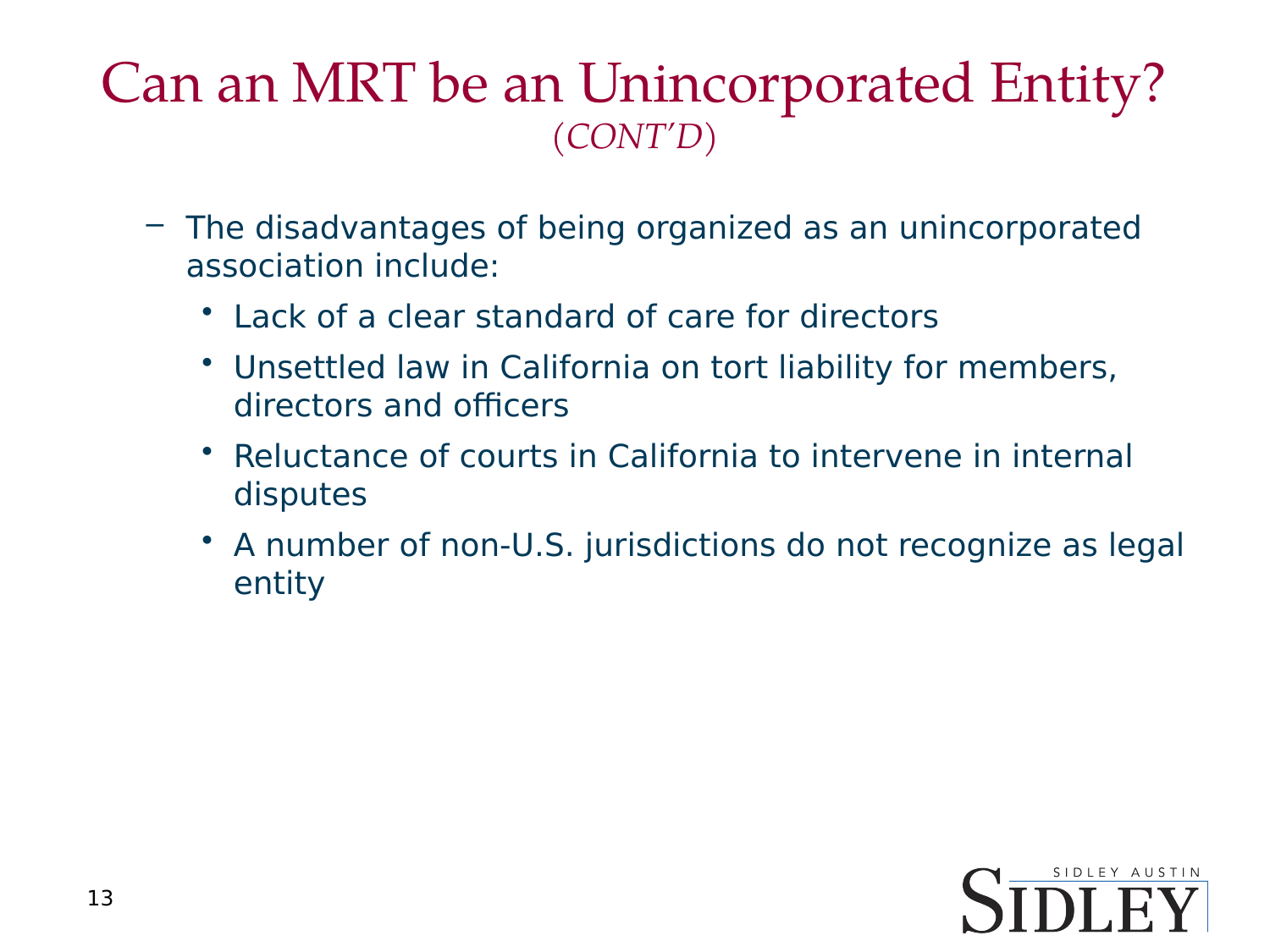

# Can an MRT be an Unincorporated Entity? (CONT’D)
The disadvantages of being organized as an unincorporated association include:
Lack of a clear standard of care for directors
Unsettled law in California on tort liability for members, directors and officers
Reluctance of courts in California to intervene in internal disputes
A number of non-U.S. jurisdictions do not recognize as legal entity

13